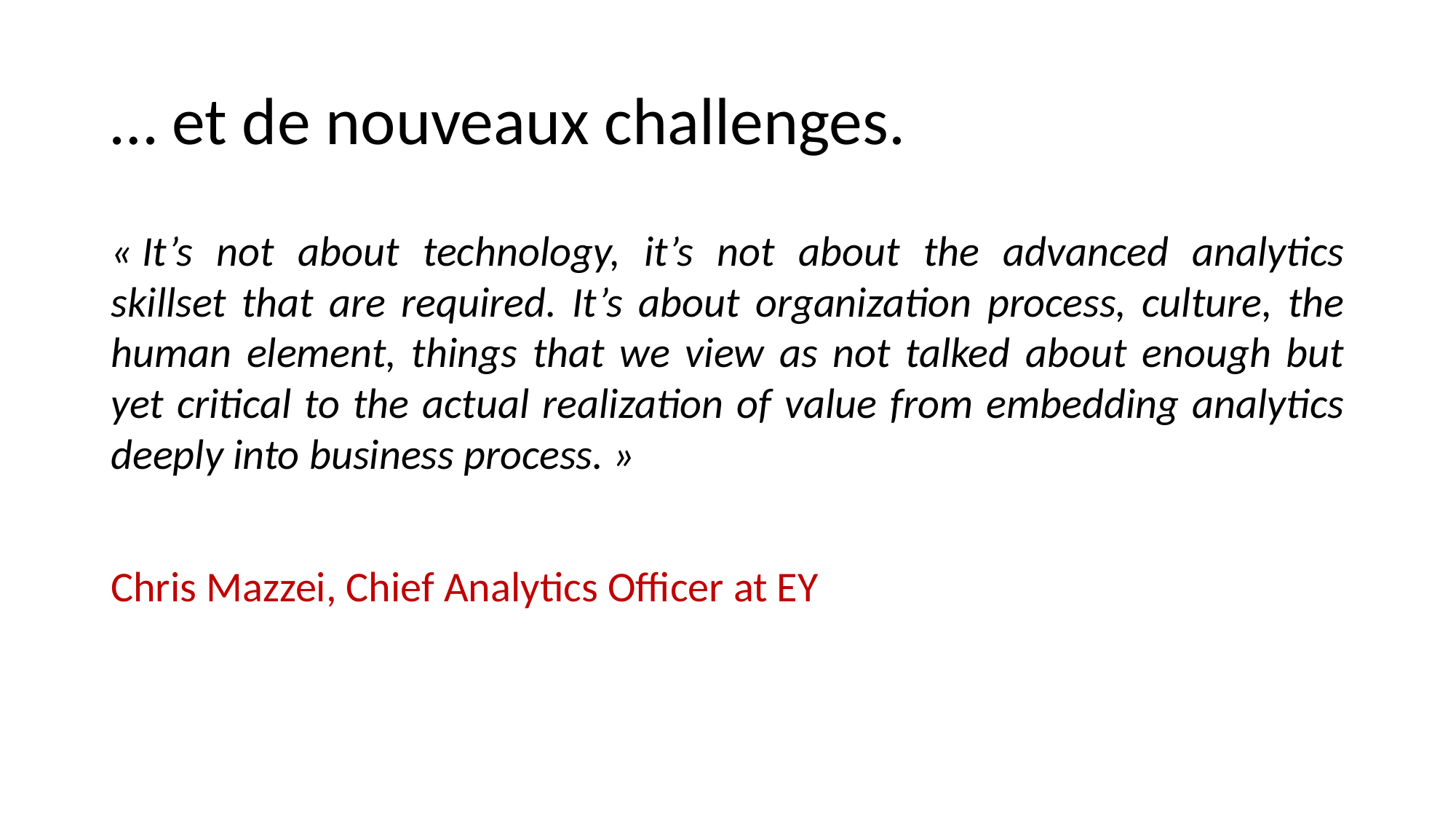

# … et de nouveaux challenges.
« It’s not about technology, it’s not about the advanced analytics skillset that are required. It’s about organization process, culture, the human element, things that we view as not talked about enough but yet critical to the actual realization of value from embedding analytics deeply into business process. »

Chris Mazzei, Chief Analytics Officer at EY